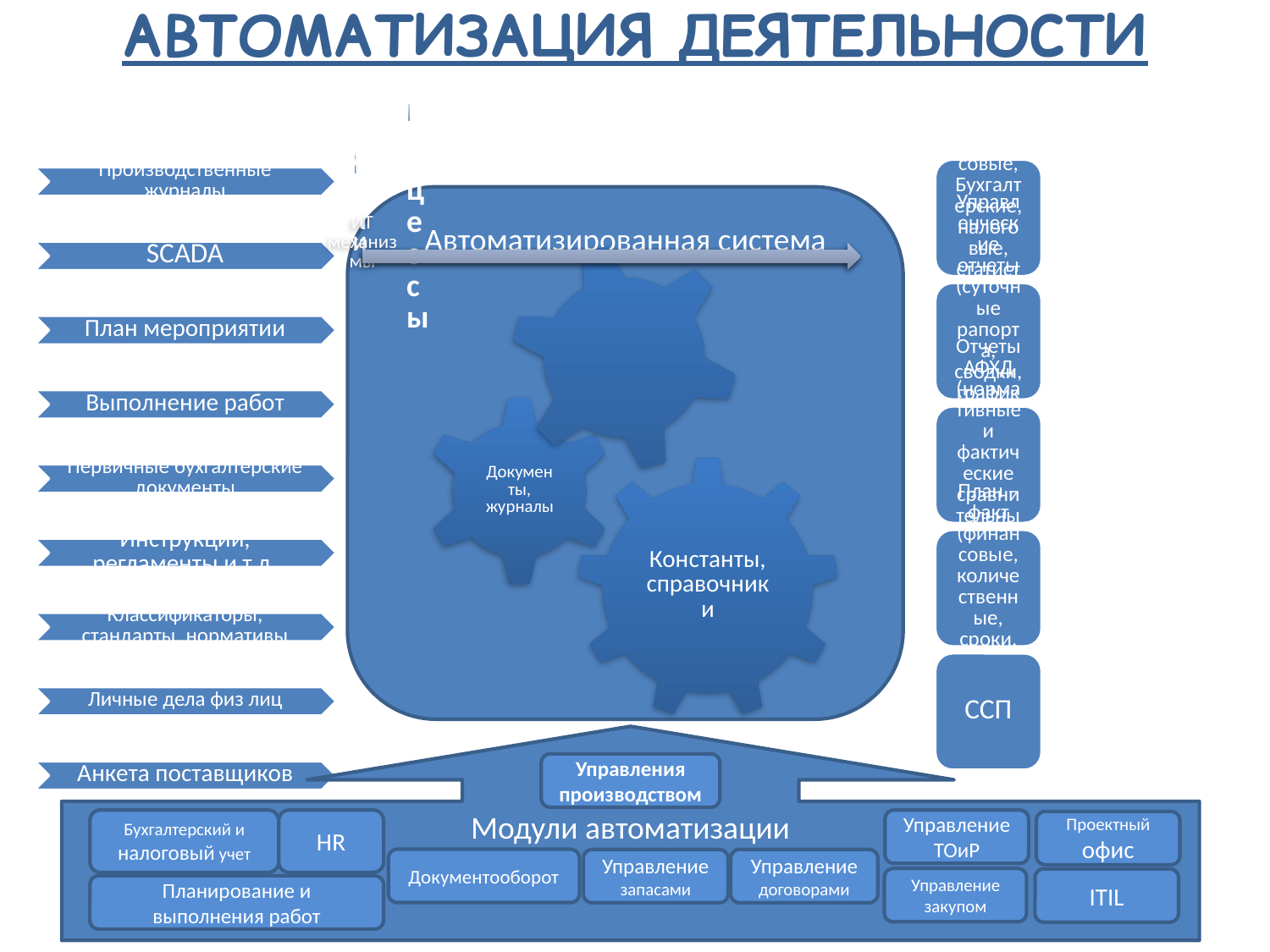

# АВТОМАТИЗАЦИЯ ДЕЯТЕЛЬНОСТИ

Производственные журналы
План мероприятии
Первичные бухгалтерские документы
Инструкции, регламенты и т.д.
Анкета поставщиков
Личные дела физ лиц
SCADA
Выполнение работ
Классификаторы, стандарты, нормативы
ССП
Константы, справочники
Документы, журналы
Модули автоматизации
Управления производством
Бухгалтерский и налоговый учет
Управление ТОиР
HR
Проектный офис
Документооборот
Управление запасами
Управление договорами
Управление закупом
ITIL
Планирование и выполнения работ
Автоматизированная система
11